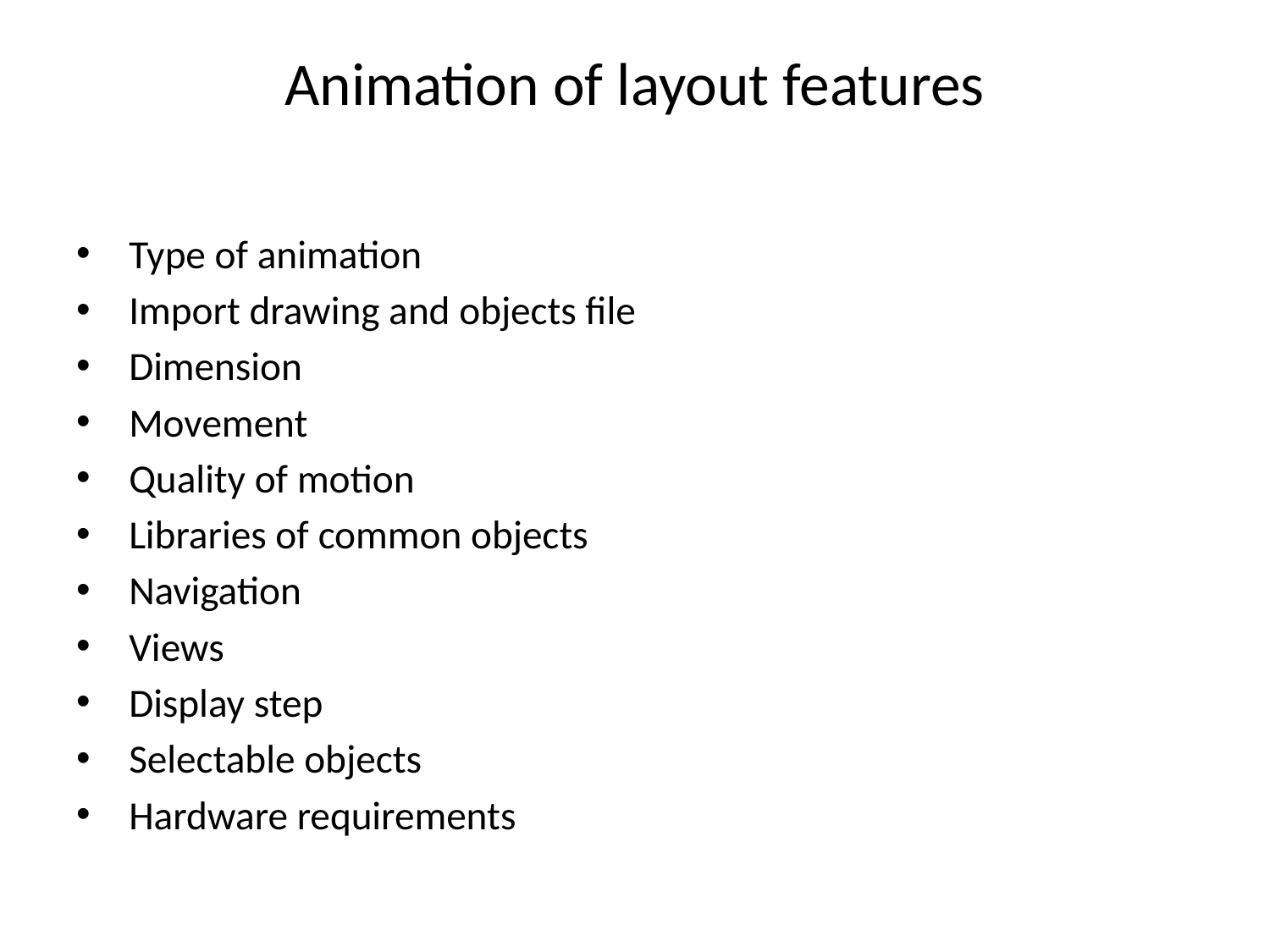

# Animation of layout features
 Type of animation
 Import drawing and objects file
 Dimension
 Movement
 Quality of motion
 Libraries of common objects
 Navigation
 Views
 Display step
 Selectable objects
 Hardware requirements